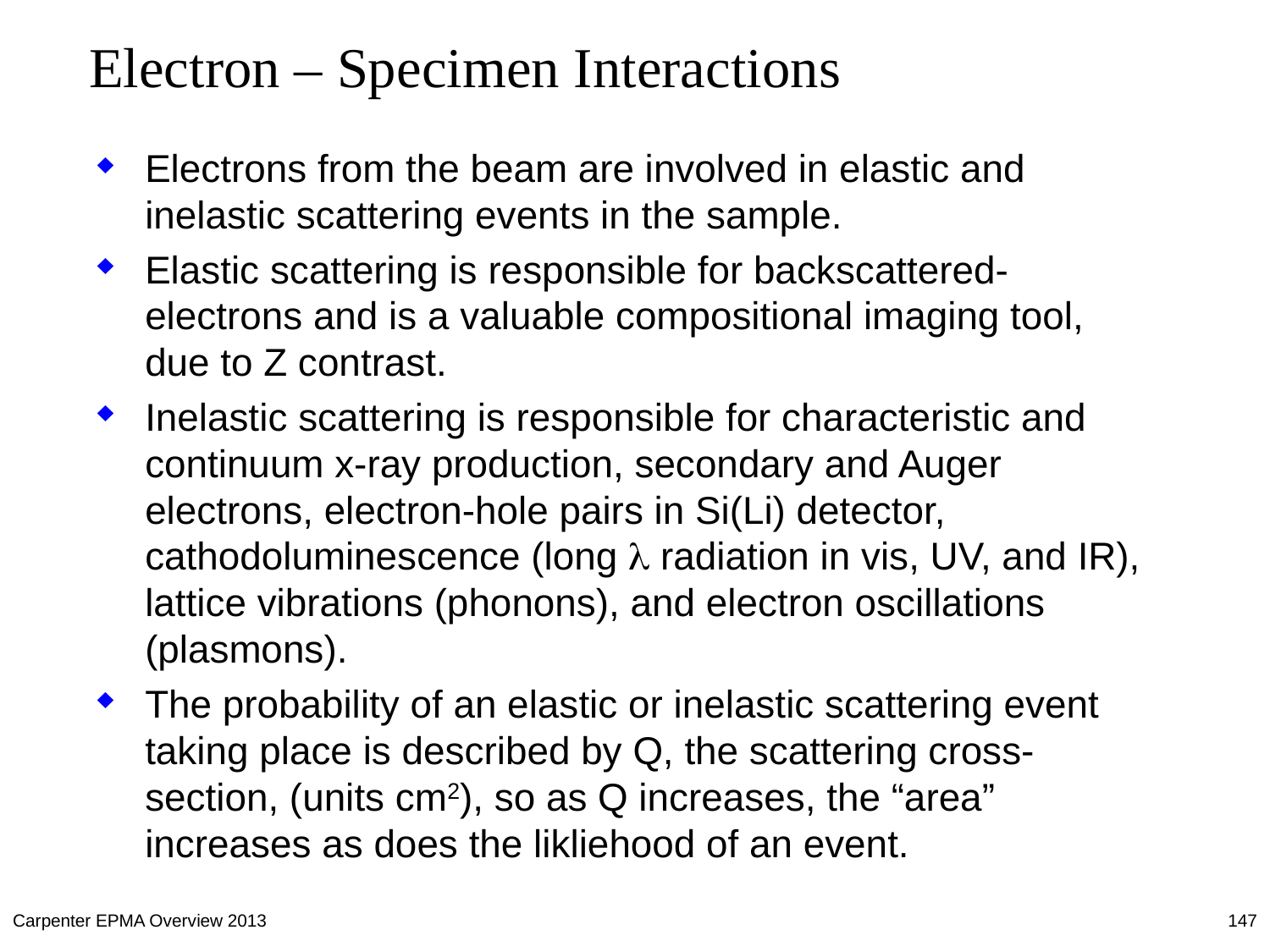

# Electron – Specimen Interactions
Electrons from the beam are involved in elastic and inelastic scattering events in the sample.
Elastic scattering is responsible for backscattered-electrons and is a valuable compositional imaging tool, due to Z contrast.
Inelastic scattering is responsible for characteristic and continuum x-ray production, secondary and Auger electrons, electron-hole pairs in Si(Li) detector, cathodoluminescence (long λ radiation in vis, UV, and IR), lattice vibrations (phonons), and electron oscillations (plasmons).
The probability of an elastic or inelastic scattering event taking place is described by Q, the scattering cross-section, (units cm2), so as Q increases, the “area” increases as does the likliehood of an event.
Carpenter EPMA Overview 2013
147